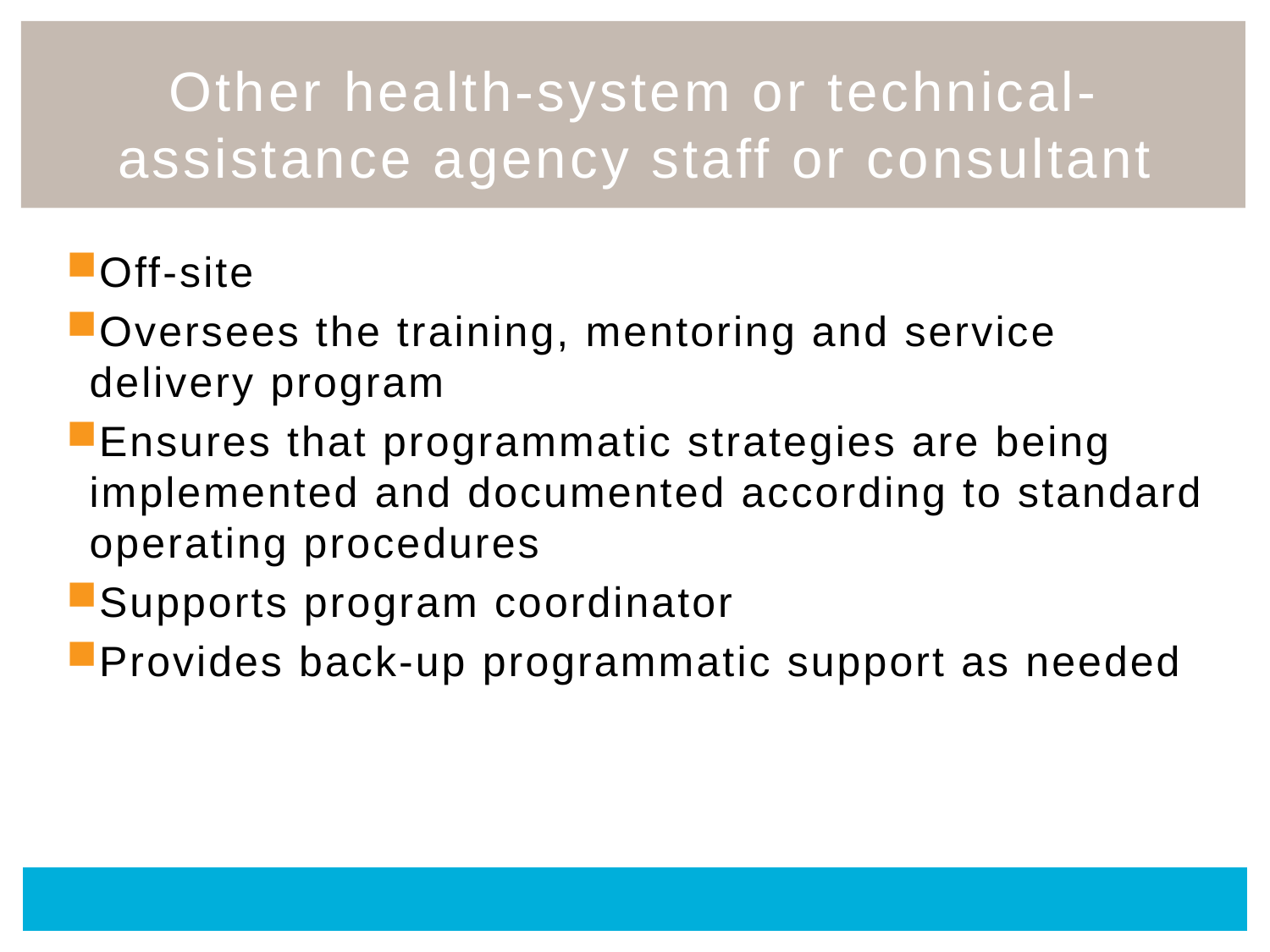

# Other health-system or technical-assistance agency staff or consultant
Off-site
Oversees the training, mentoring and service delivery program
Ensures that programmatic strategies are being implemented and documented according to standard operating procedures
Supports program coordinator
Provides back-up programmatic support as needed